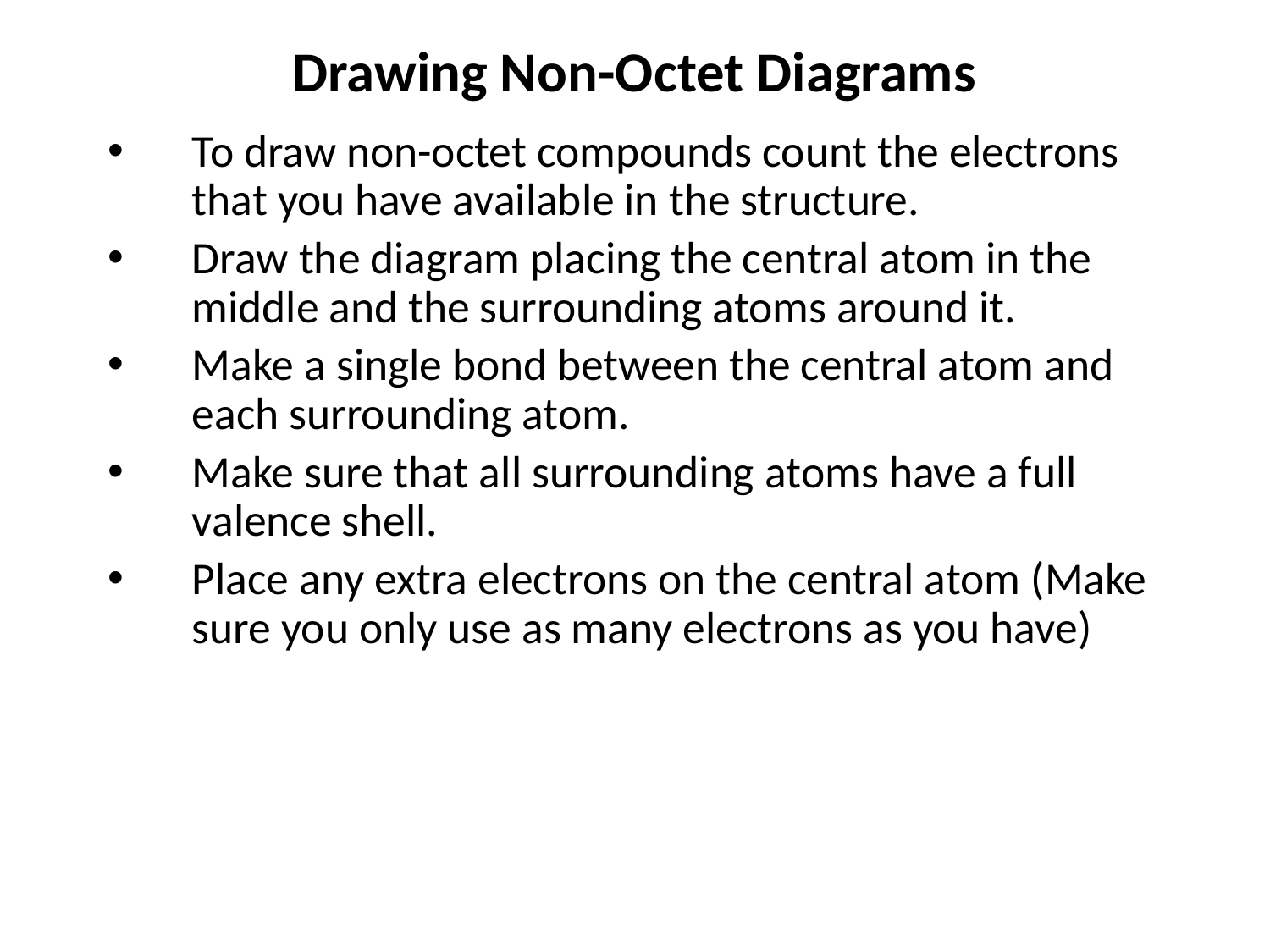

# Drawing Non-Octet Diagrams
To draw non-octet compounds count the electrons that you have available in the structure.
Draw the diagram placing the central atom in the middle and the surrounding atoms around it.
Make a single bond between the central atom and each surrounding atom.
Make sure that all surrounding atoms have a full valence shell.
Place any extra electrons on the central atom (Make sure you only use as many electrons as you have)